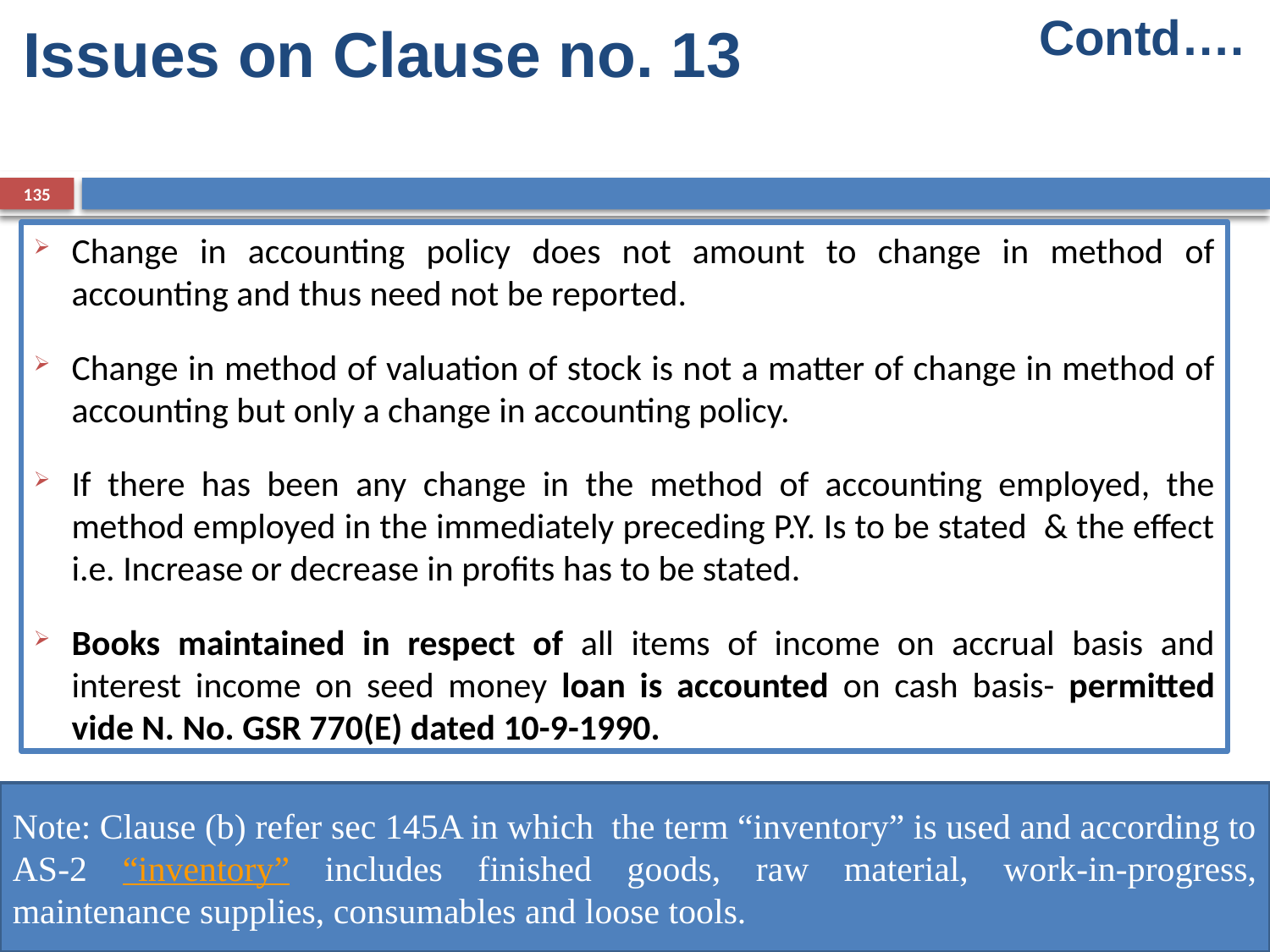

Contd….
# Issues on Clause no. 13
135
Change in accounting policy does not amount to change in method of accounting and thus need not be reported.
Change in method of valuation of stock is not a matter of change in method of accounting but only a change in accounting policy.
If there has been any change in the method of accounting employed, the method employed in the immediately preceding P.Y. Is to be stated  & the effect i.e. Increase or decrease in profits has to be stated.
Books maintained in respect of all items of income on accrual basis and interest income on seed money loan is accounted on cash basis- permitted vide N. No. GSR 770(E) dated 10-9-1990.
Note: Clause (b) refer sec 145A in which  the term “inventory” is used and according to AS-2 “inventory” includes finished goods, raw material, work-in-progress, maintenance supplies, consumables and loose tools.